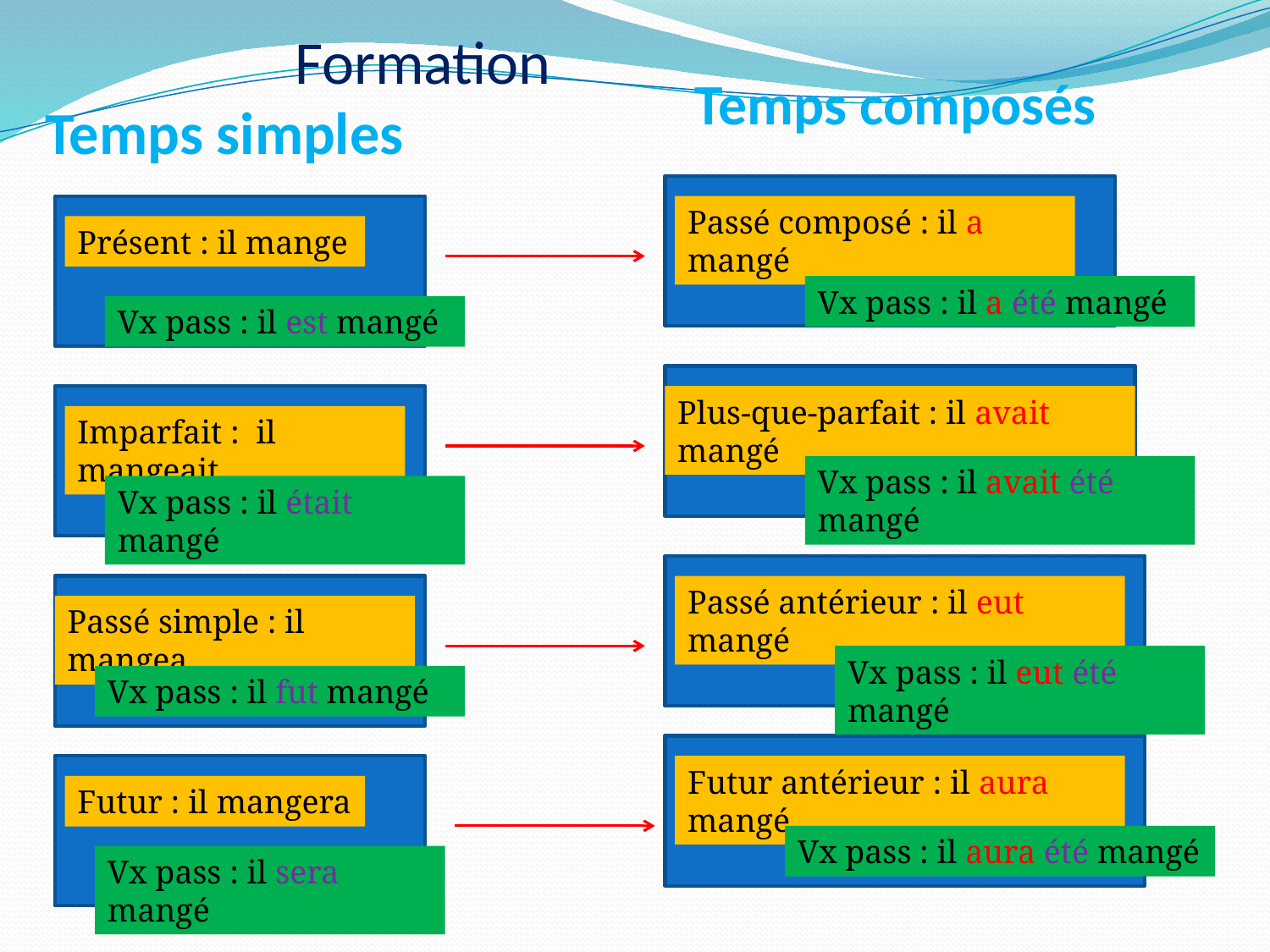

# Formation
Temps composés
Temps simples

Passé composé : il a mangé
Présent : il mange
Vx pass : il a été mangé
Vx pass : il est mangé

Plus-que-parfait : il avait mangé
Imparfait :  il mangeait
Vx pass : il avait été mangé
Vx pass : il était mangé

Passé antérieur : il eut mangé
Passé simple : il mangea
Vx pass : il eut été mangé
Vx pass : il fut mangé

Futur antérieur : il aura mangé
Futur : il mangera
Vx pass : il aura été mangé
Vx pass : il sera mangé